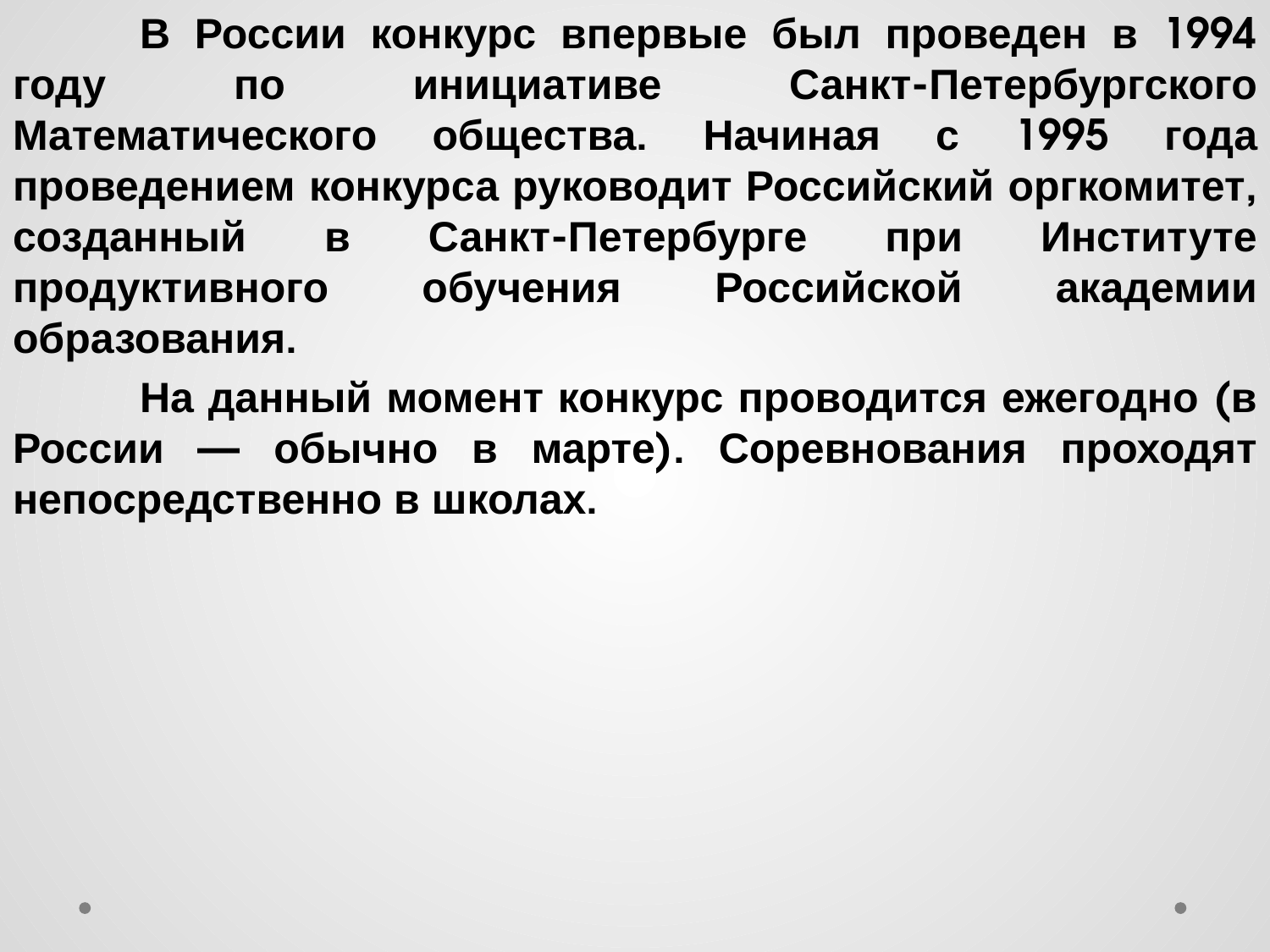

В России конкурс впервые был проведен в 1994 году по инициативе Санкт-Петербургского Математического общества. Начиная с 1995 года проведением конкурса руководит Российский оргкомитет, созданный в Санкт-Петербурге при Институте продуктивного обучения Российской академии образования.
	На данный момент конкурс проводится ежегодно (в России — обычно в марте). Соревнования проходят непосредственно в школах.